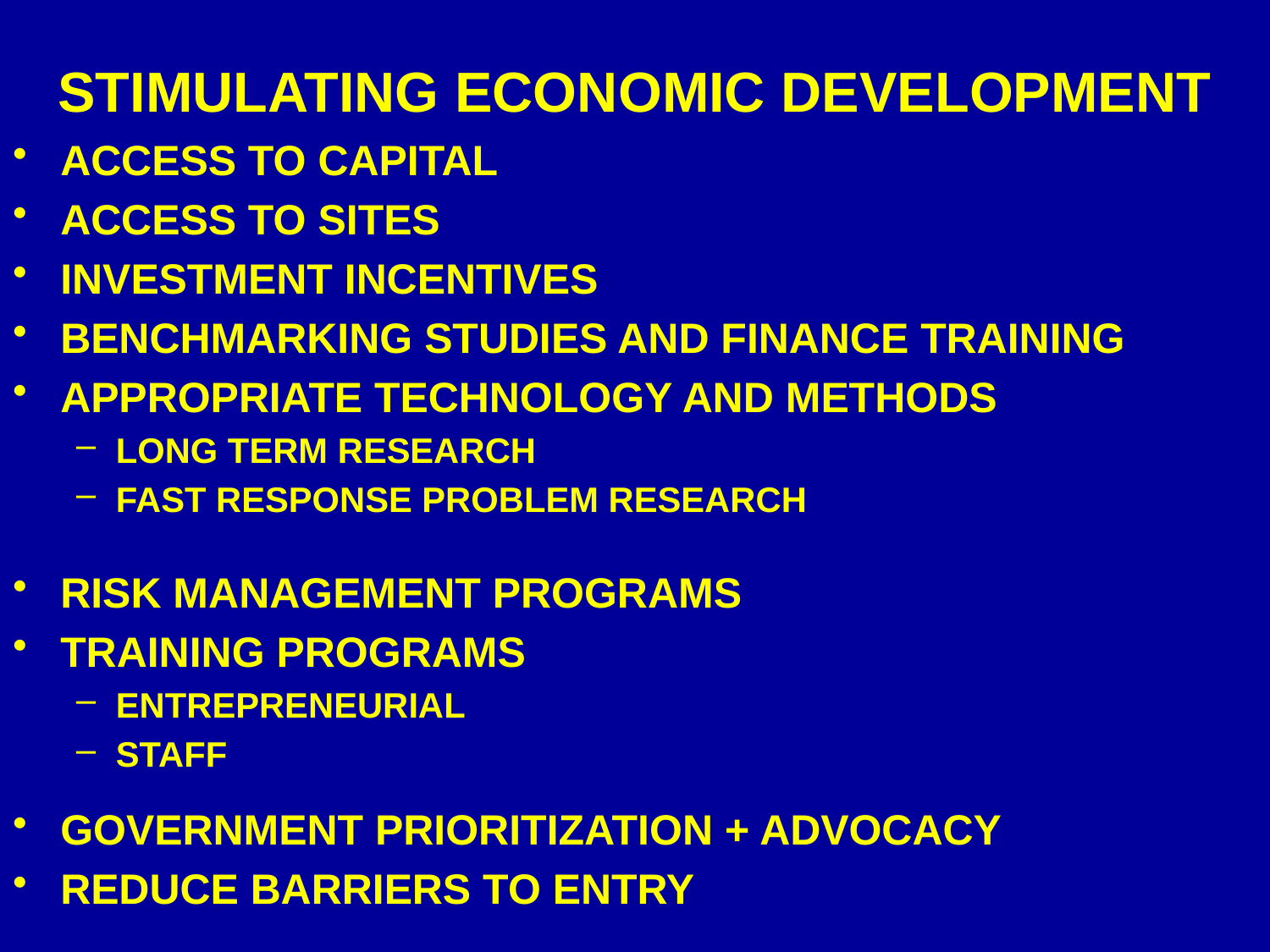

# STIMULATING ECONOMIC DEVELOPMENT
ACCESS TO CAPITAL
ACCESS TO SITES
INVESTMENT INCENTIVES
BENCHMARKING STUDIES AND FINANCE TRAINING
APPROPRIATE TECHNOLOGY AND METHODS
LONG TERM RESEARCH
FAST RESPONSE PROBLEM RESEARCH

RISK MANAGEMENT PROGRAMS
TRAINING PROGRAMS
ENTREPRENEURIAL
STAFF

GOVERNMENT PRIORITIZATION + ADVOCACY
REDUCE BARRIERS TO ENTRY